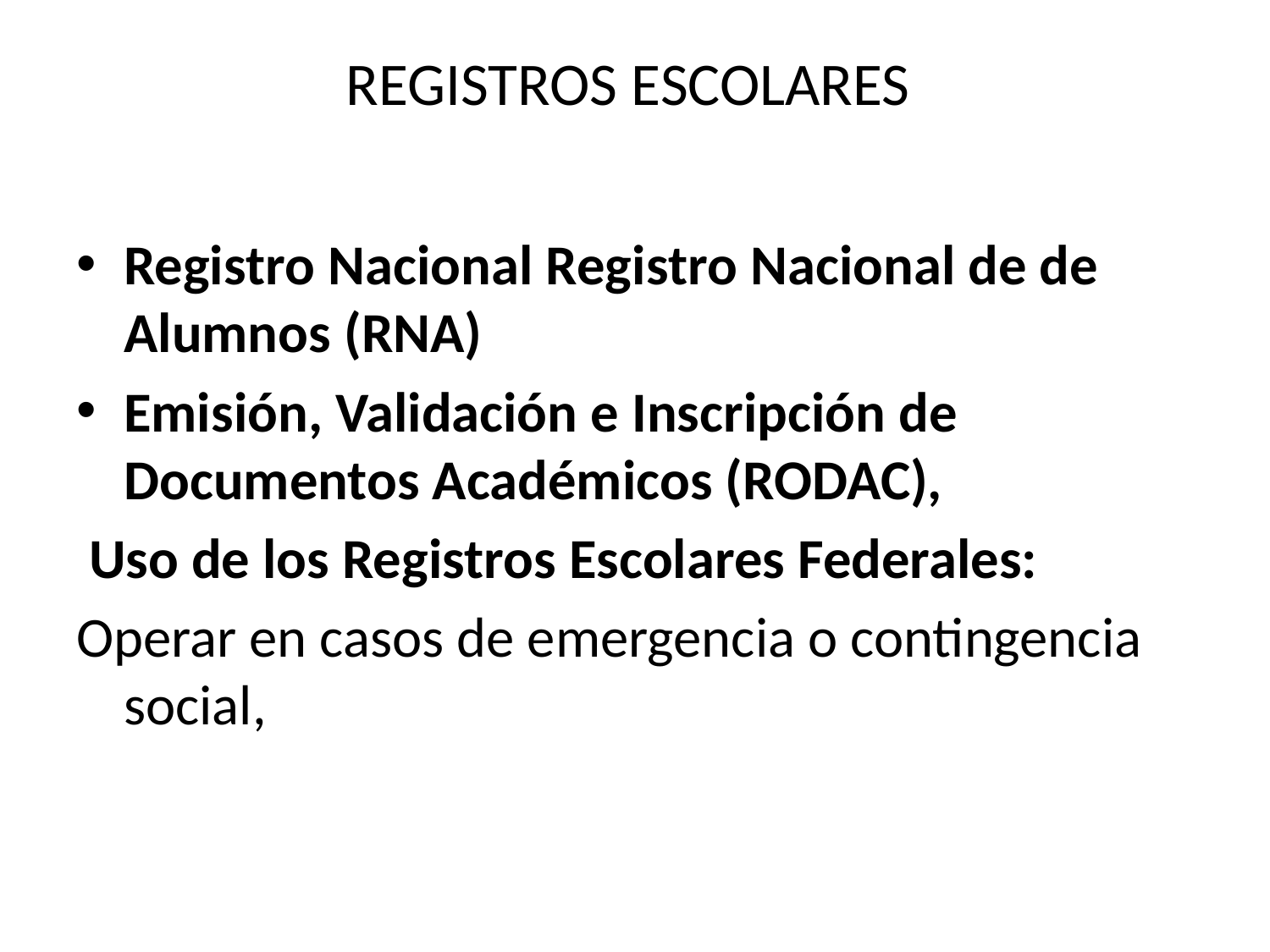

# REGISTROS ESCOLARES
Registro Nacional Registro Nacional de de Alumnos (RNA)
Emisión, Validación e Inscripción de Documentos Académicos (RODAC),
 Uso de los Registros Escolares Federales:
Operar en casos de emergencia o contingencia social,